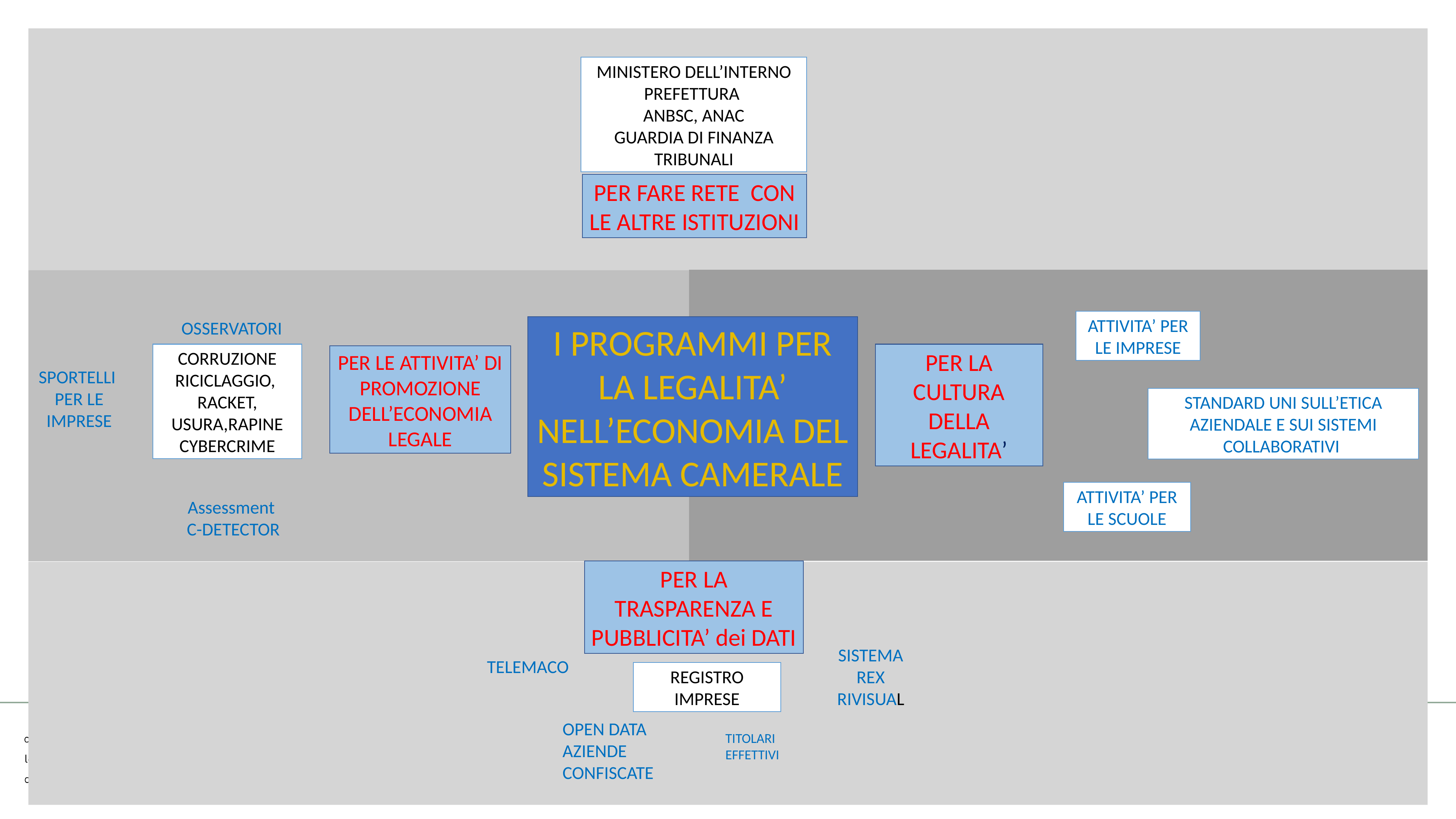

MINISTERO DELL’INTERNO
PREFETTURA
ANBSC, ANAC
GUARDIA DI FINANZA
TRIBUNALI
PER FARE RETE  CON LE ALTRE ISTITUZIONI

ATTIVITA’ PER LE IMPRESE
OSSERVATORI
I PROGRAMMI PER LA LEGALITA’ NELL’ECONOMIA DEL SISTEMA CAMERALE
CORRUZIONE
RICICLAGGIO,
RACKET, USURA,RAPINE
CYBERCRIME
PER LA CULTURA DELLA LEGALITA’
PER LE ATTIVITA’ DI PROMOZIONE DELL’ECONOMIA LEGALE
SPORTELLI  PER LE IMPRESE
STANDARD UNI SULL’ETICA AZIENDALE E SUI SISTEMI COLLABORATIVI
ATTIVITA’ PER LE SCUOLE
Assessment  C-DETECTOR
PER LA TRASPARENZA E PUBBLICITA’ dei DATI

SISTEMA REX
RIVISUAL
TELEMACO
REGISTRO IMPRESE
OPEN DATA AZIENDE CONFISCATE
TITOLARI EFFETTIVI